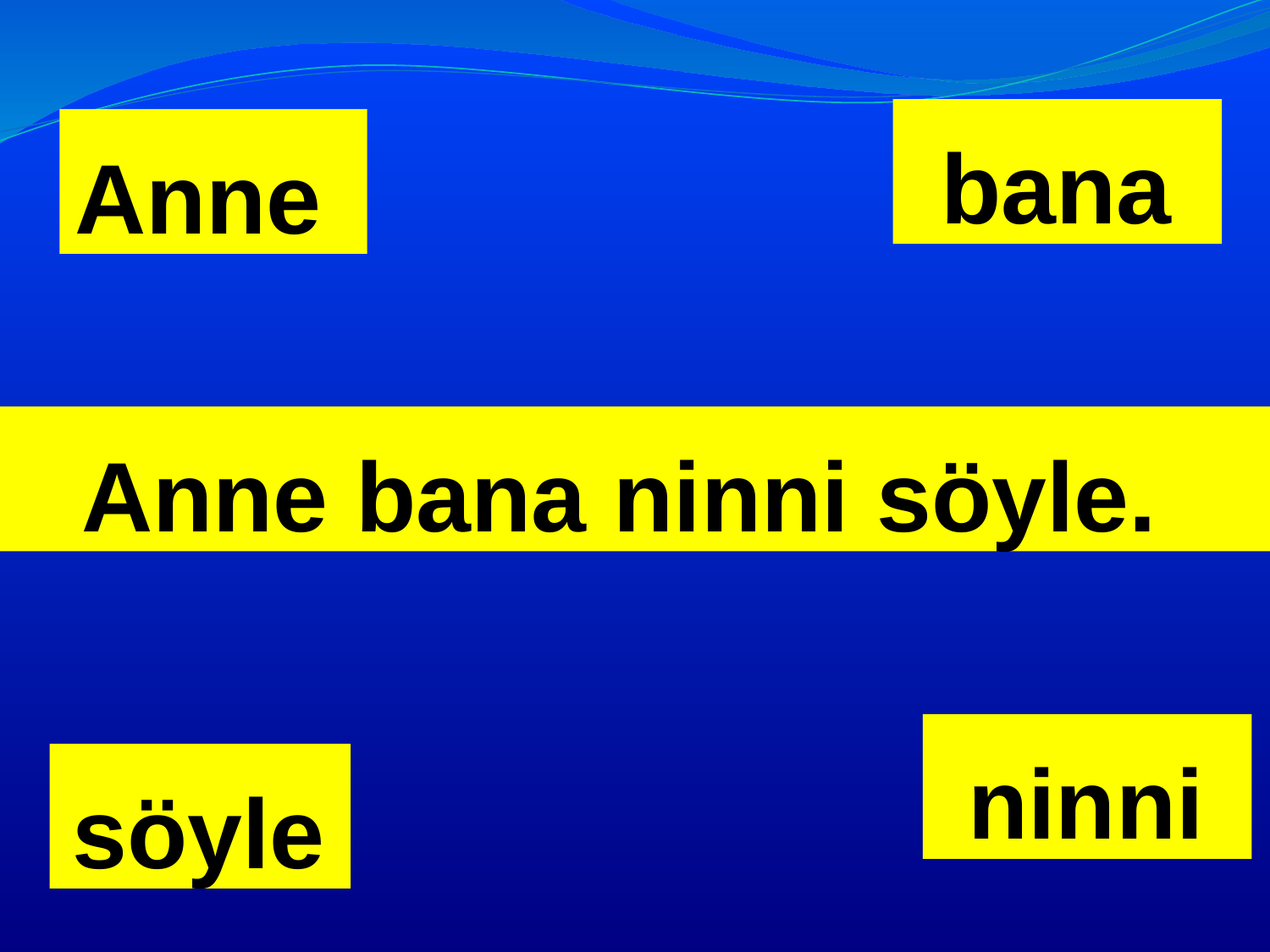

bana
# Anne
Anne bana ninni söyle.
ninni
söyle